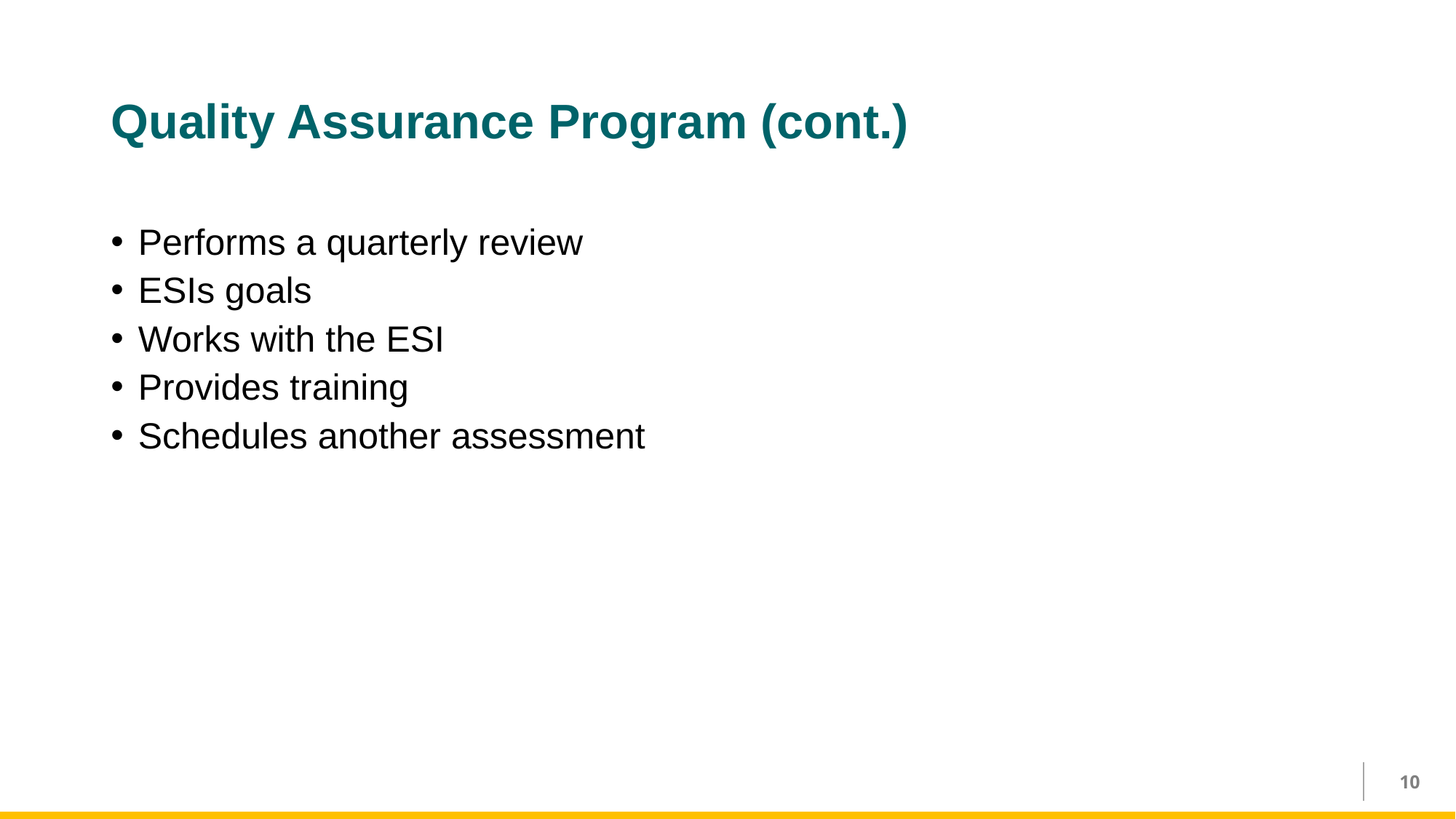

# Quality Assurance Program (cont.)
Performs a quarterly review
ESIs goals
Works with the ESI
Provides training
Schedules another assessment